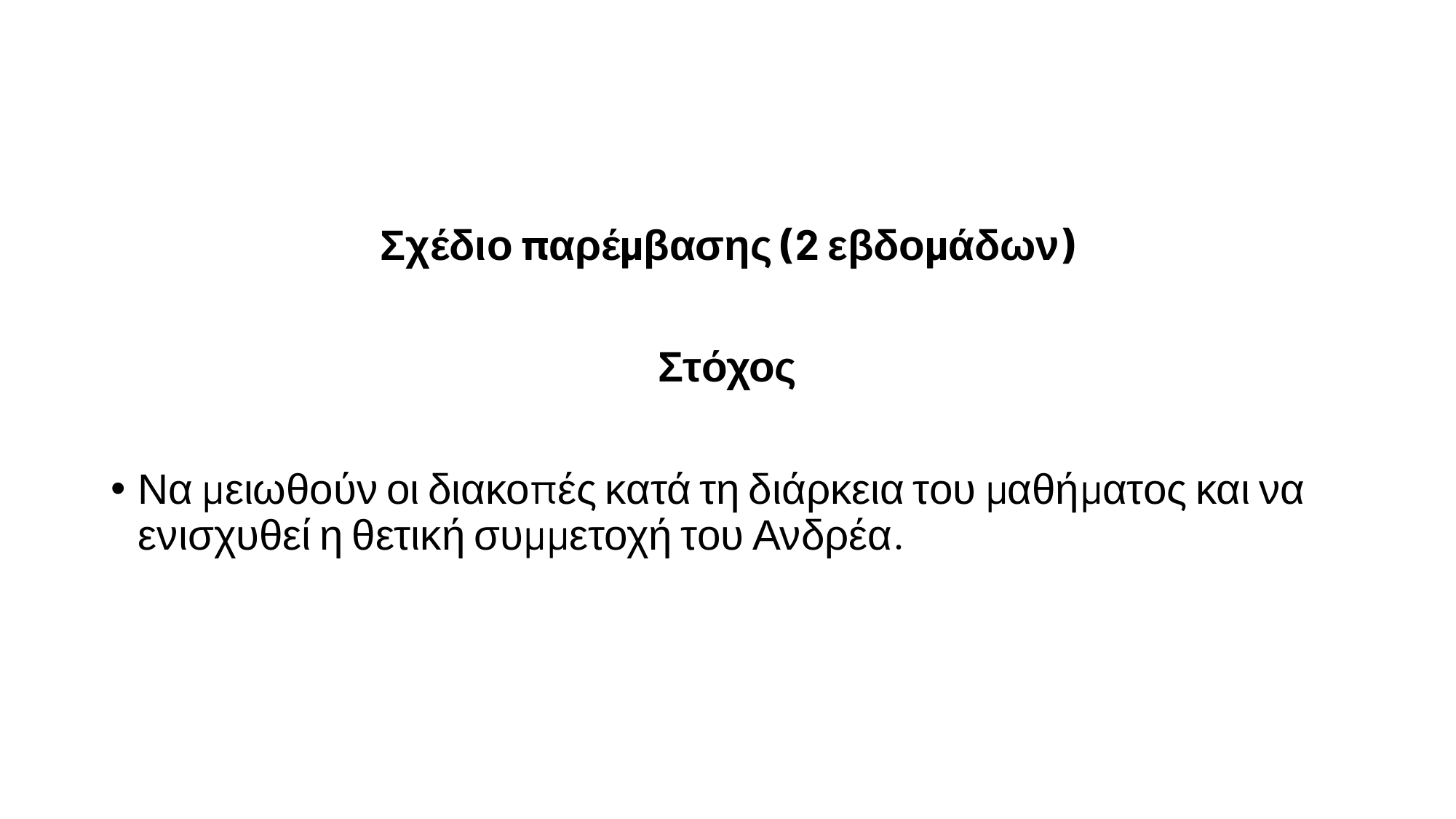

Σχέδιο παρέμβασης (2 εβδομάδων)

Στόχος

Να μειωθούν οι διακοπές κατά τη διάρκεια του μαθήματος και να ενισχυθεί η θετική συμμετοχή του Ανδρέα.